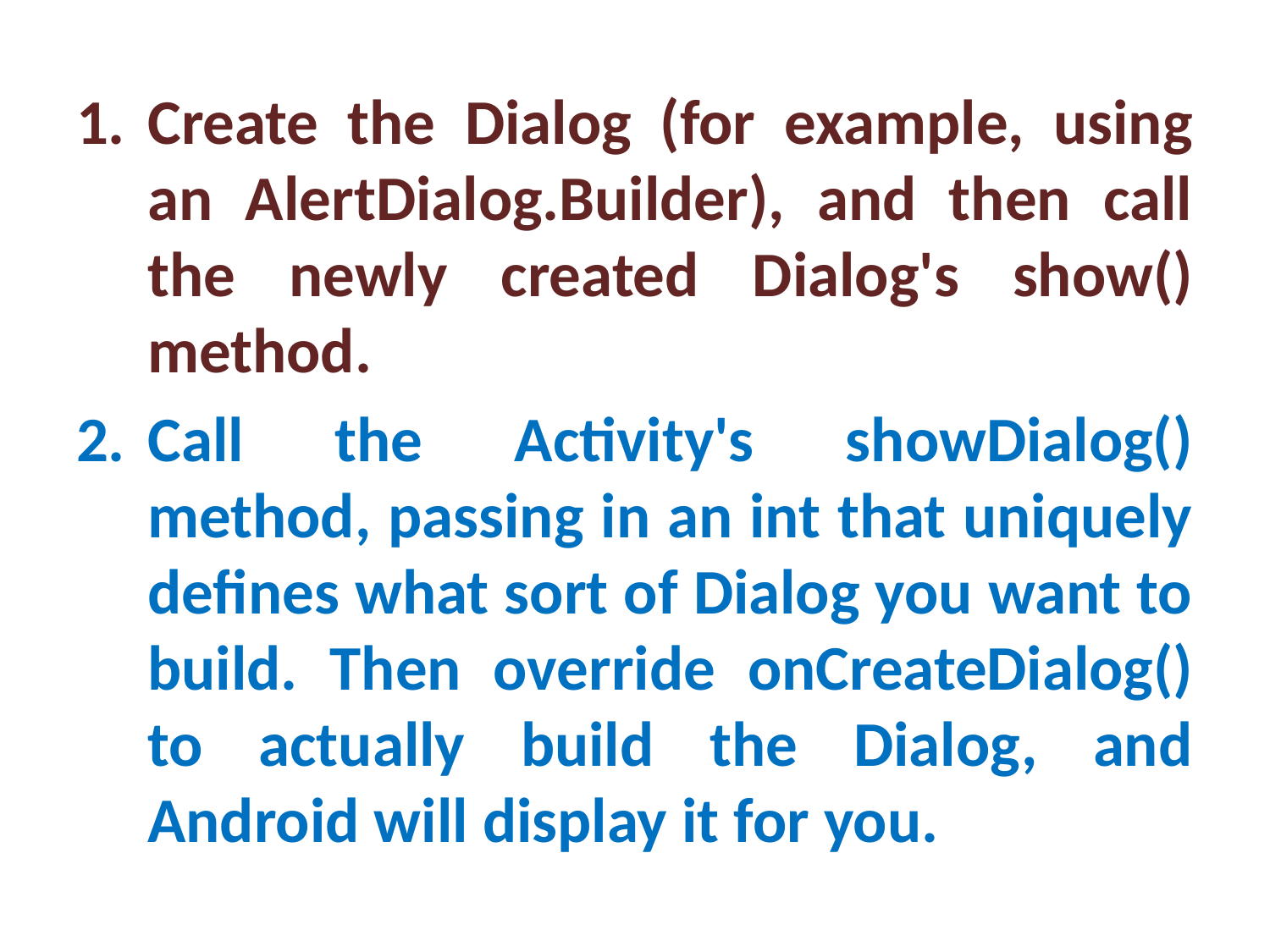

Create the Dialog (for example, using an AlertDialog.Builder), and then call the newly created Dialog's show() method.
Call the Activity's showDialog() method, passing in an int that uniquely defines what sort of Dialog you want to build. Then override onCreateDialog() to actually build the Dialog, and Android will display it for you.